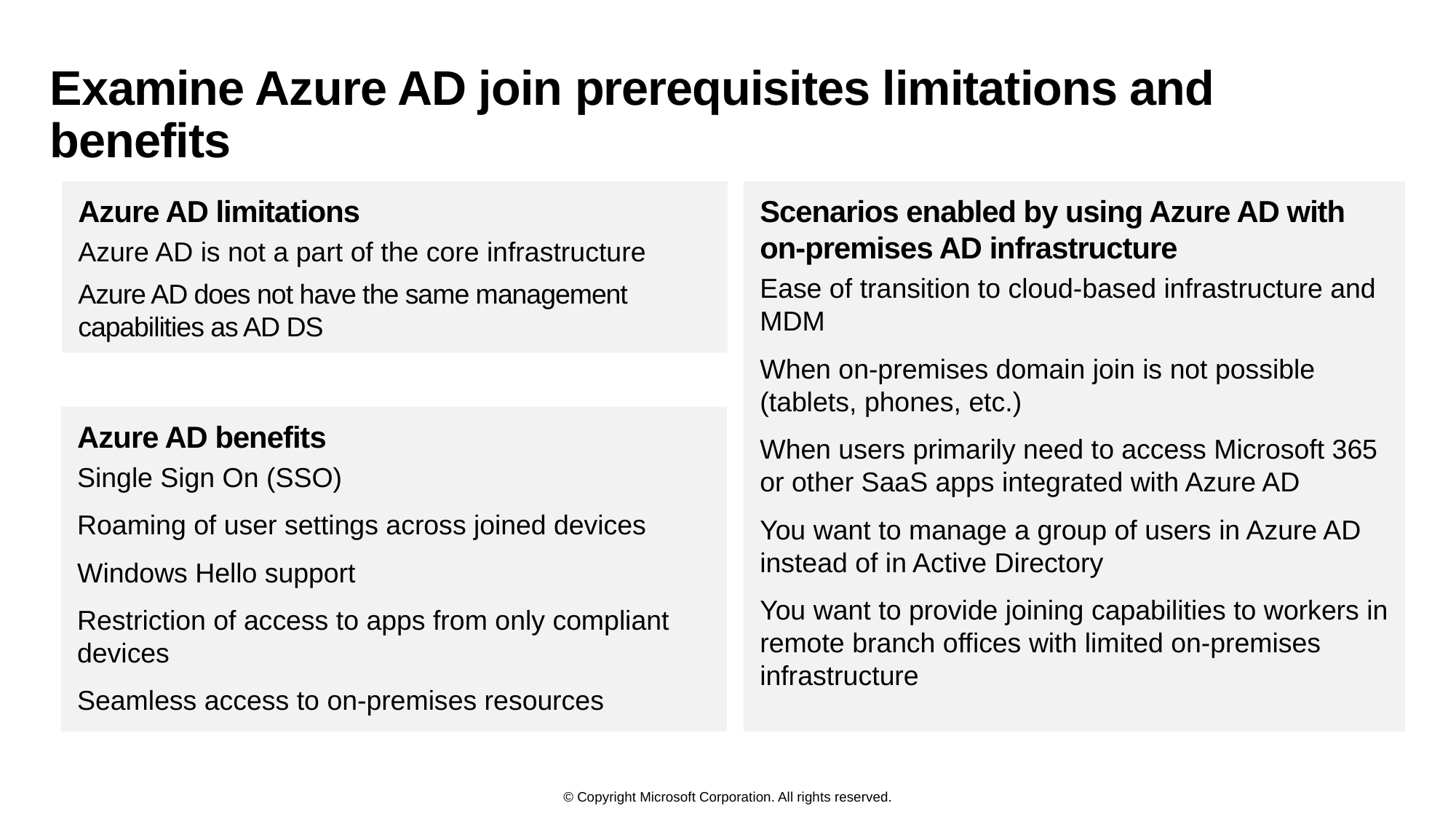

# Examine Azure AD join prerequisites limitations and benefits
Scenarios enabled by using Azure AD with
on-premises AD infrastructure
Ease of transition to cloud-based infrastructure and MDM
When on-premises domain join is not possible (tablets, phones, etc.)
When users primarily need to access Microsoft 365 or other SaaS apps integrated with Azure AD
You want to manage a group of users in Azure AD instead of in Active Directory
You want to provide joining capabilities to workers in remote branch offices with limited on-premises infrastructure
Azure AD limitations
Azure AD is not a part of the core infrastructure
Azure AD does not have the same management capabilities as AD DS
Azure AD benefits
Single Sign On (SSO)
Roaming of user settings across joined devices
Windows Hello support
Restriction of access to apps from only compliant devices
Seamless access to on-premises resources